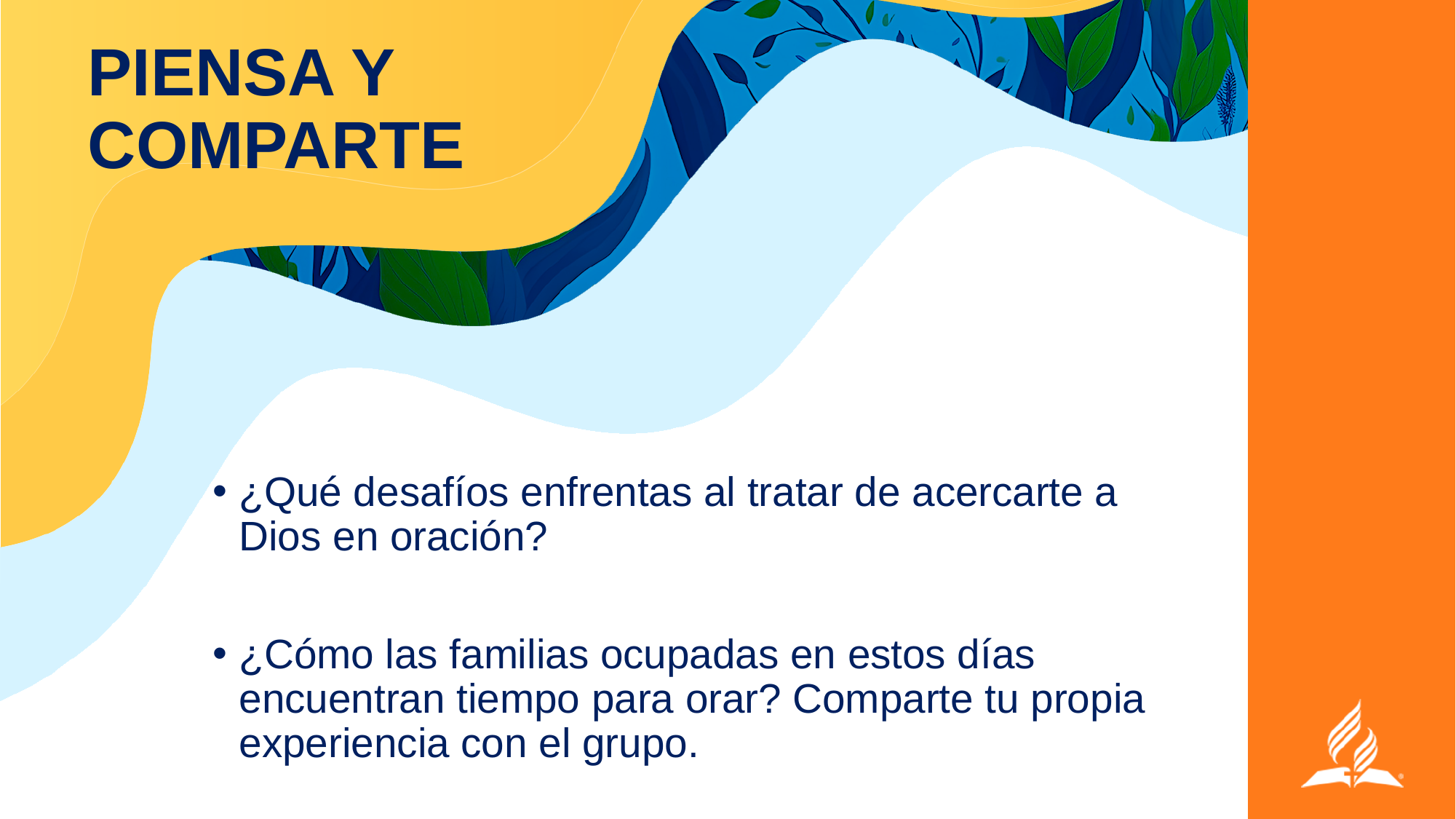

# PIENSA Y COMPARTE
¿Qué desafíos enfrentas al tratar de acercarte a Dios en oración?

¿Cómo las familias ocupadas en estos días encuentran tiempo para orar? Comparte tu propia experiencia con el grupo.